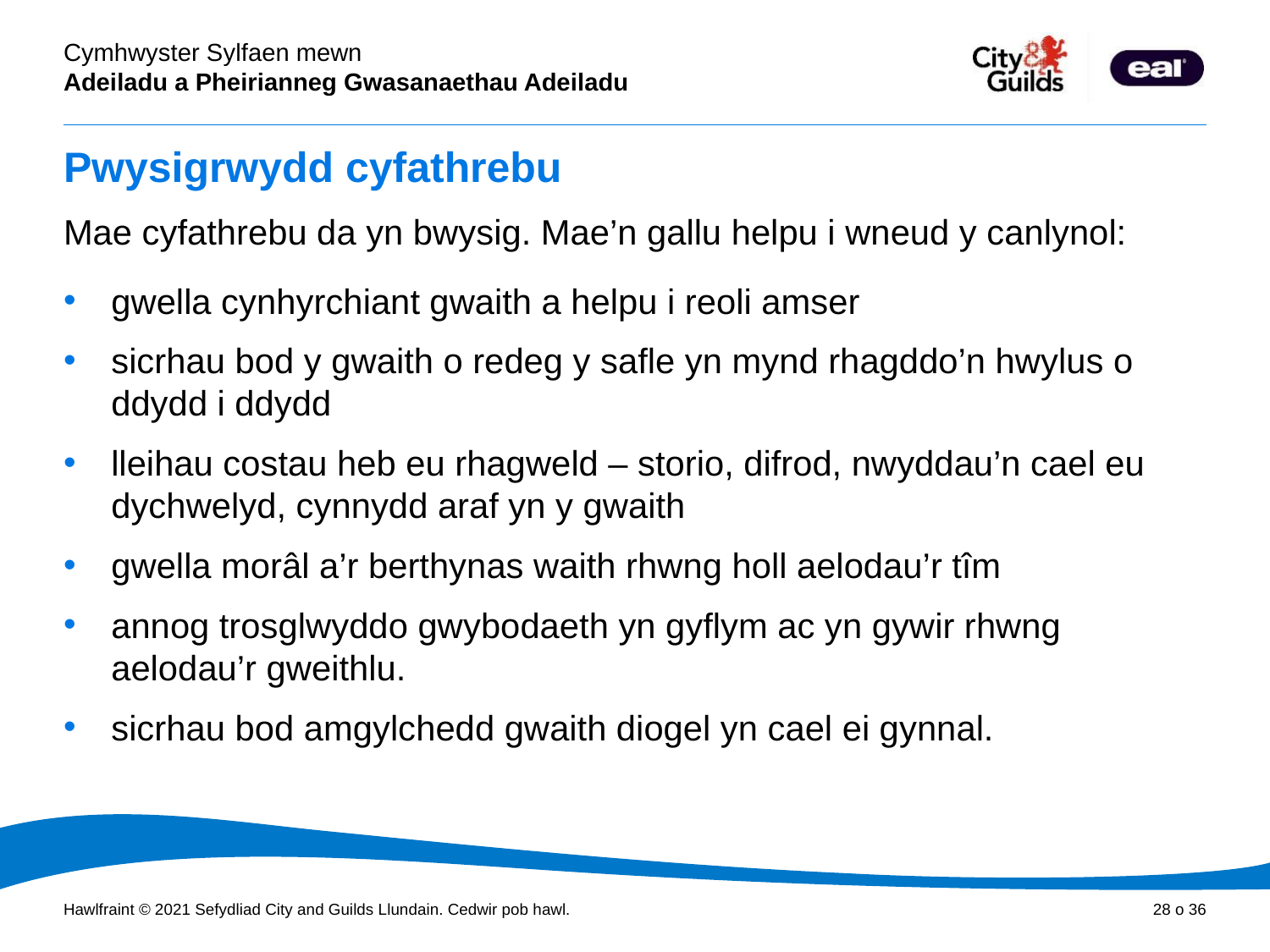

# Pwysigrwydd cyfathrebu
Mae cyfathrebu da yn bwysig. Mae’n gallu helpu i wneud y canlynol:
gwella cynhyrchiant gwaith a helpu i reoli amser
sicrhau bod y gwaith o redeg y safle yn mynd rhagddo’n hwylus o ddydd i ddydd
lleihau costau heb eu rhagweld – storio, difrod, nwyddau’n cael eu dychwelyd, cynnydd araf yn y gwaith
gwella morâl a’r berthynas waith rhwng holl aelodau’r tîm
annog trosglwyddo gwybodaeth yn gyflym ac yn gywir rhwng aelodau’r gweithlu.
sicrhau bod amgylchedd gwaith diogel yn cael ei gynnal.